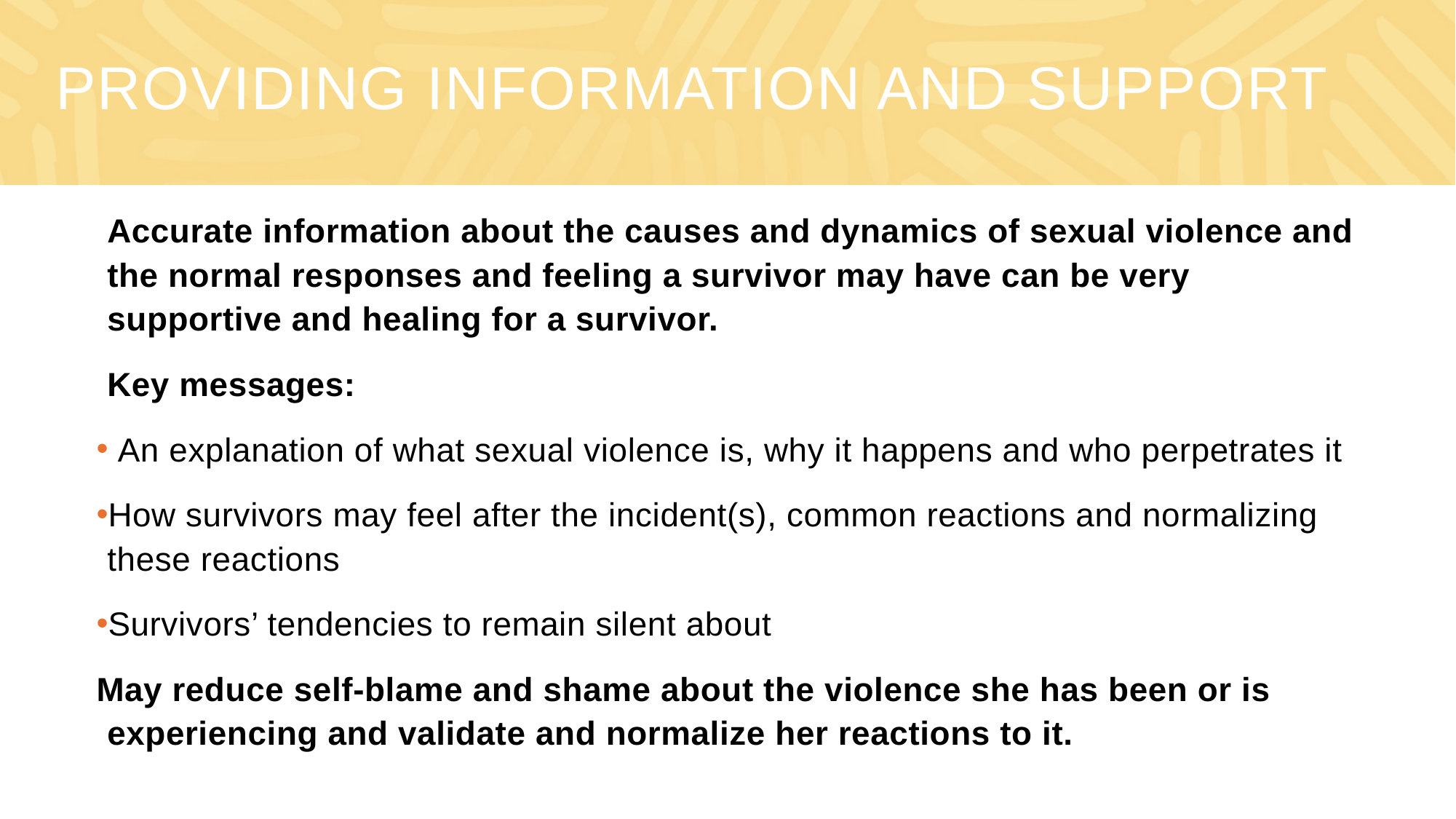

# PROVIDING INFORMATION AND SUPPORT
Accurate information about the causes and dynamics of sexual violence and the normal responses and feeling a survivor may have can be very supportive and healing for a survivor.
Key messages:
 An explanation of what sexual violence is, why it happens and who perpetrates it
How survivors may feel after the incident(s), common reactions and normalizing these reactions
Survivors’ tendencies to remain silent about
May reduce self-blame and shame about the violence she has been or is experiencing and validate and normalize her reactions to it.